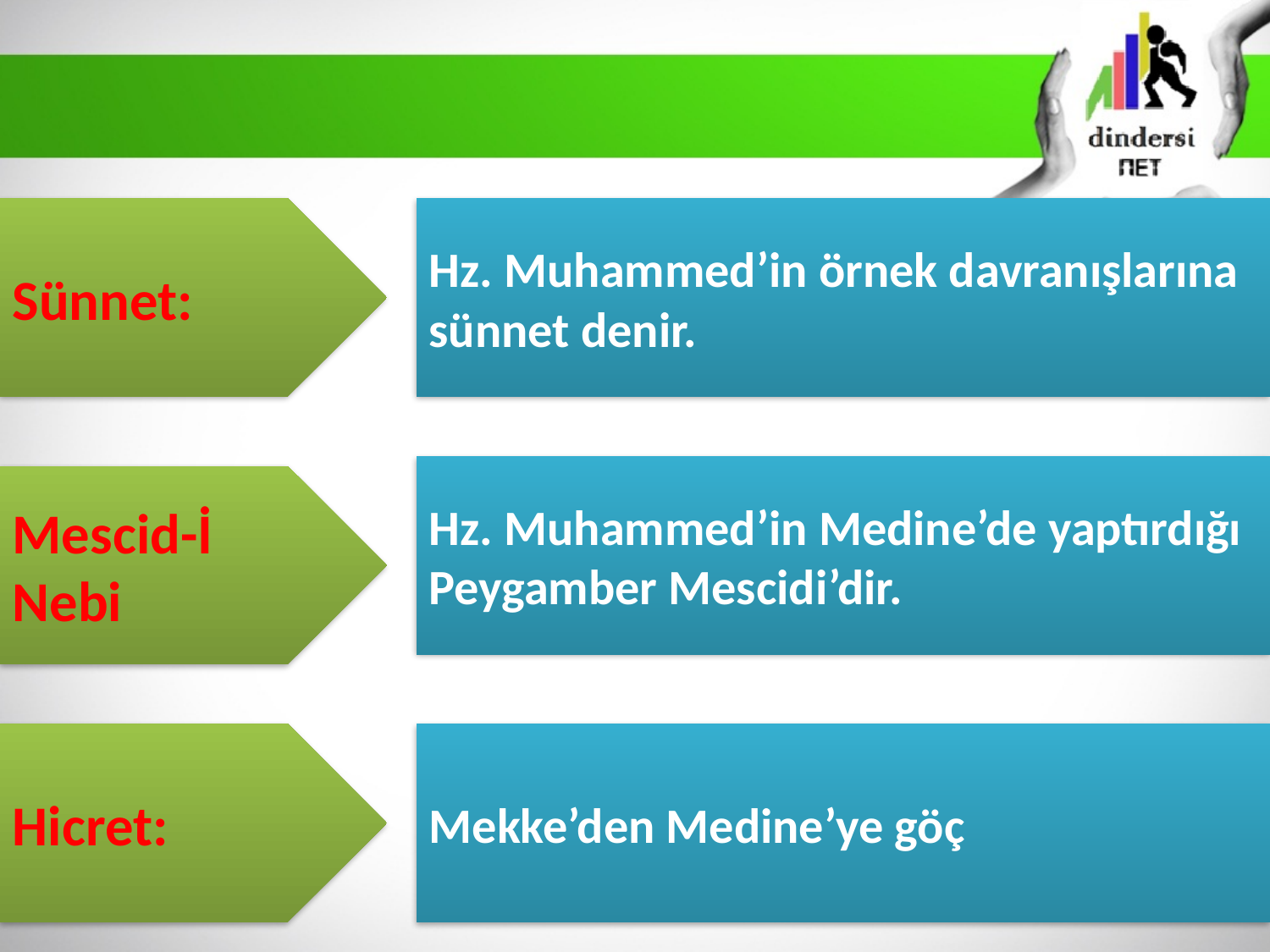

Sünnet:
Hz. Muhammed’in örnek davranışlarına sünnet denir.
Hz. Muhammed’in Medine’de yaptırdığı Peygamber Mescidi’dir.
Mescid-İ Nebi
Hicret:
Mekke’den Medine’ye göç